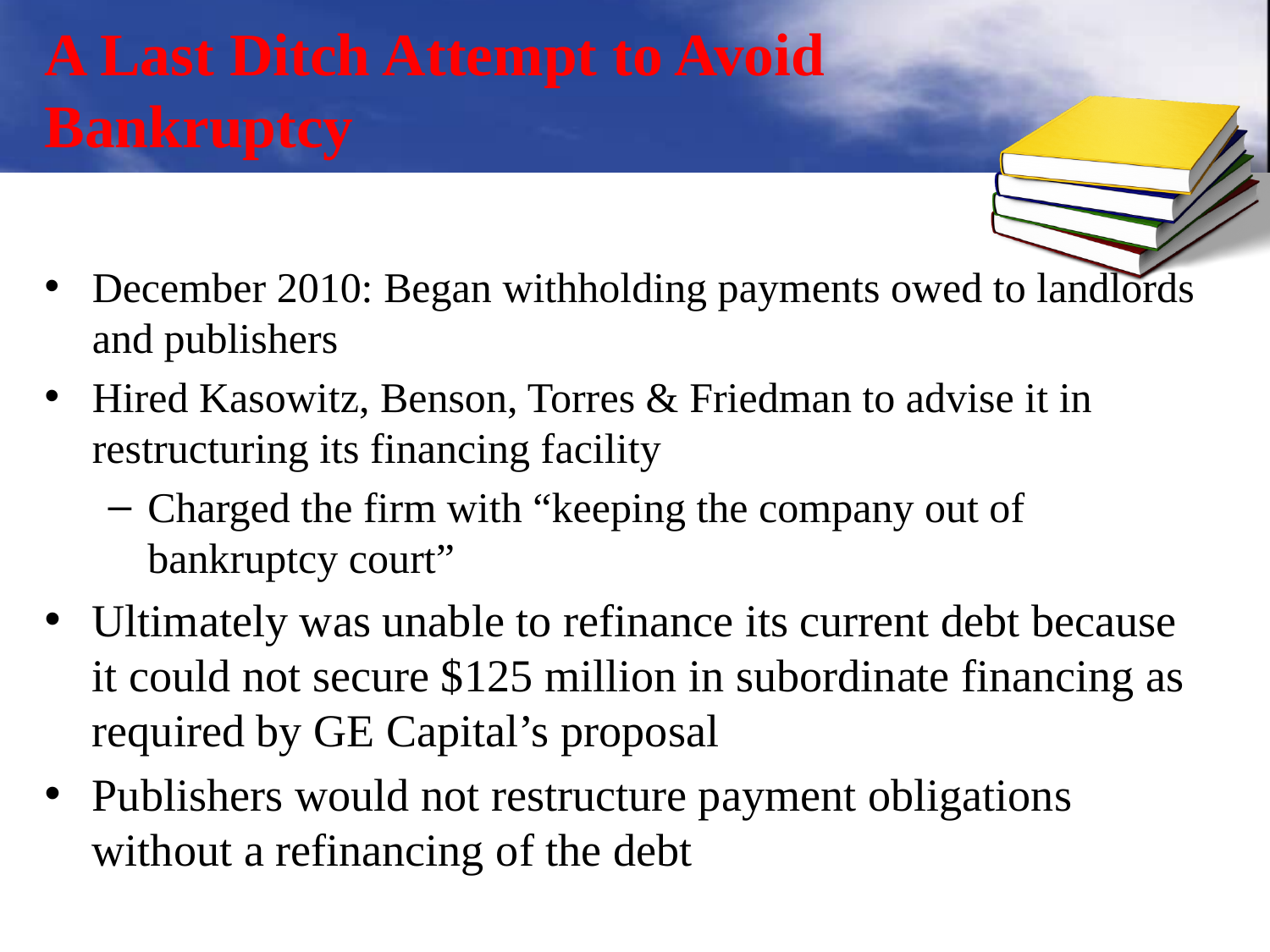

# A Last Ditch Attempt to Avoid Bankruptcy
December 2010: Began withholding payments owed to landlords and publishers
Hired Kasowitz, Benson, Torres & Friedman to advise it in restructuring its financing facility
Charged the firm with “keeping the company out of bankruptcy court”
Ultimately was unable to refinance its current debt because it could not secure $125 million in subordinate financing as required by GE Capital’s proposal
Publishers would not restructure payment obligations without a refinancing of the debt